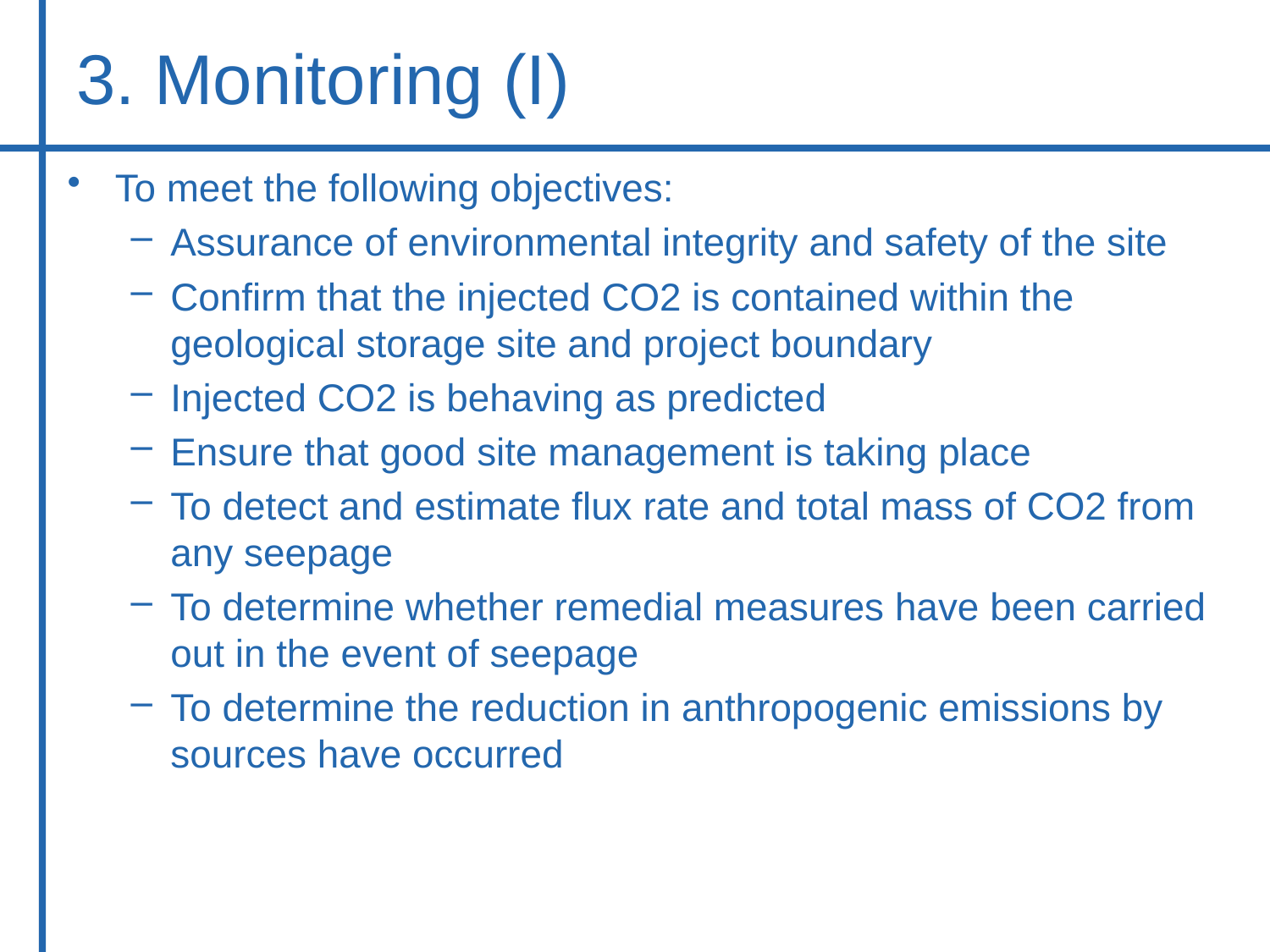

# 3. Monitoring (I)
To meet the following objectives:
Assurance of environmental integrity and safety of the site
Confirm that the injected CO2 is contained within the geological storage site and project boundary
Injected CO2 is behaving as predicted
Ensure that good site management is taking place
To detect and estimate flux rate and total mass of CO2 from any seepage
To determine whether remedial measures have been carried out in the event of seepage
To determine the reduction in anthropogenic emissions by sources have occurred